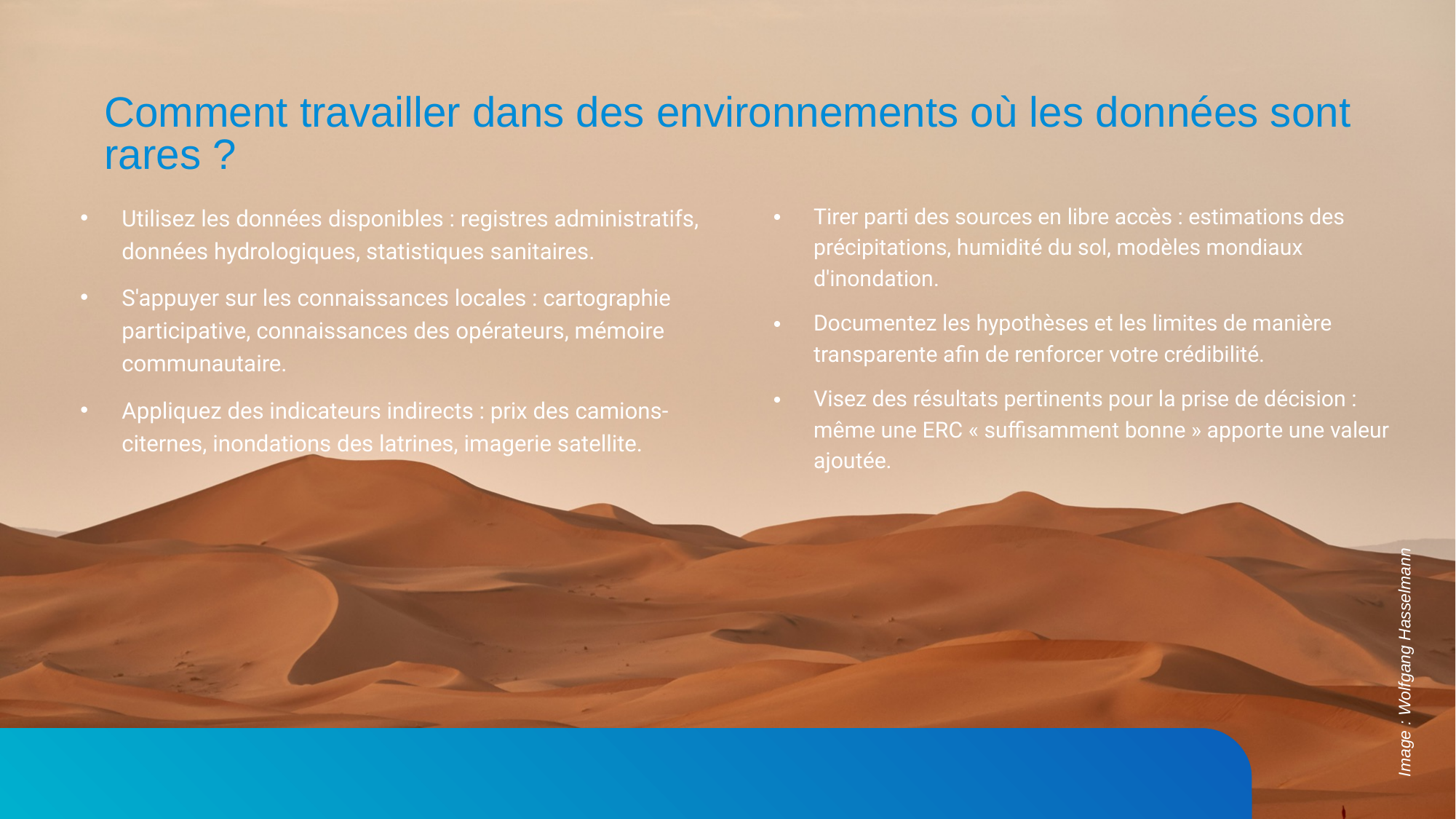

# Comment travailler dans des environnements où les données sont rares ?
Tirer parti des sources en libre accès : estimations des précipitations, humidité du sol, modèles mondiaux d'inondation.
Documentez les hypothèses et les limites de manière transparente afin de renforcer votre crédibilité.
Visez des résultats pertinents pour la prise de décision : même une ERC « suffisamment bonne » apporte une valeur ajoutée.
Utilisez les données disponibles : registres administratifs, données hydrologiques, statistiques sanitaires.
S'appuyer sur les connaissances locales : cartographie participative, connaissances des opérateurs, mémoire communautaire.
Appliquez des indicateurs indirects : prix des camions-citernes, inondations des latrines, imagerie satellite.

Image : Wolfgang Hasselmann